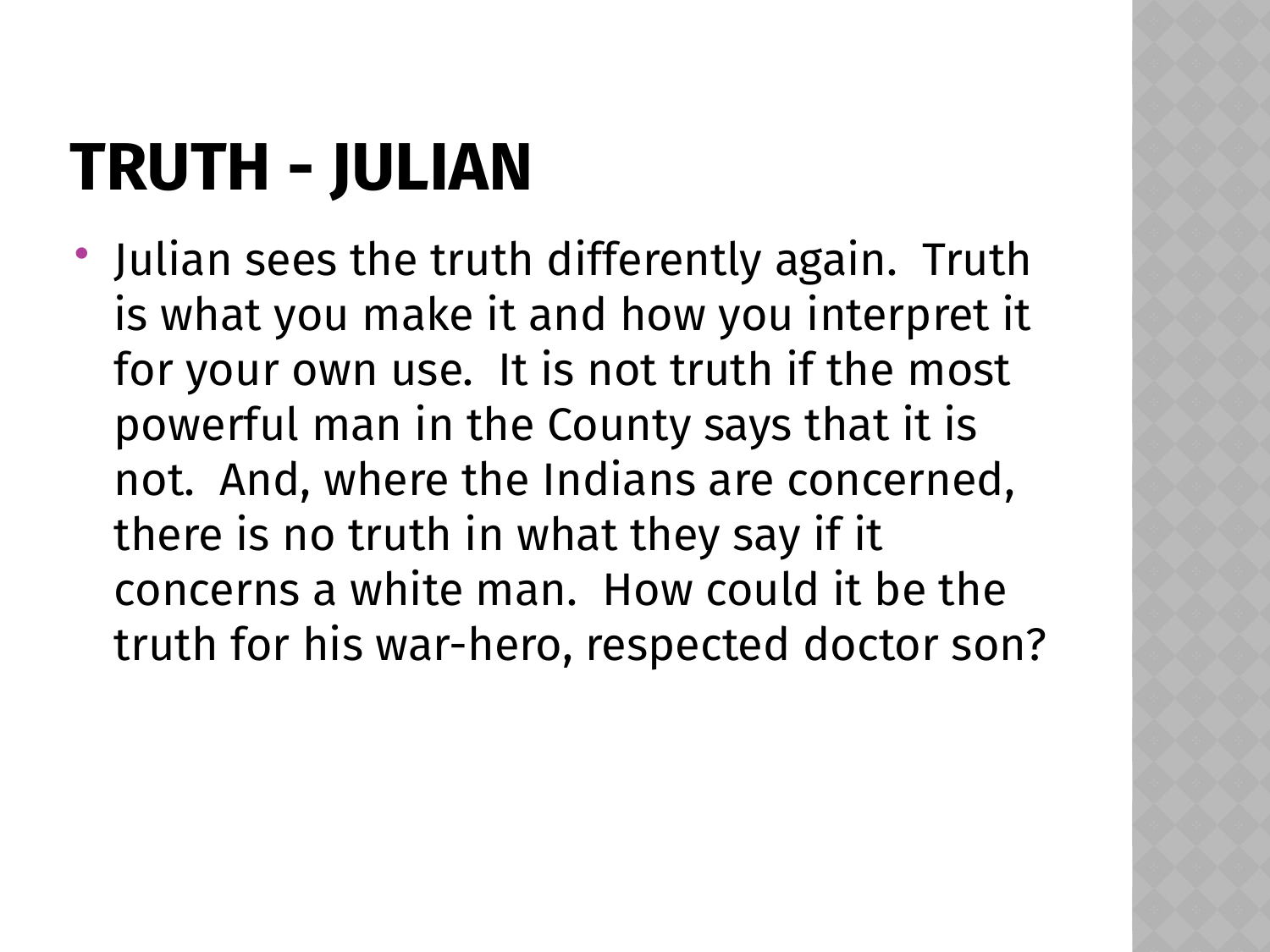

# Truth - julian
Julian sees the truth differently again.  Truth is what you make it and how you interpret it for your own use.  It is not truth if the most powerful man in the County says that it is not.  And, where the Indians are concerned, there is no truth in what they say if it concerns a white man.  How could it be the truth for his war-hero, respected doctor son?